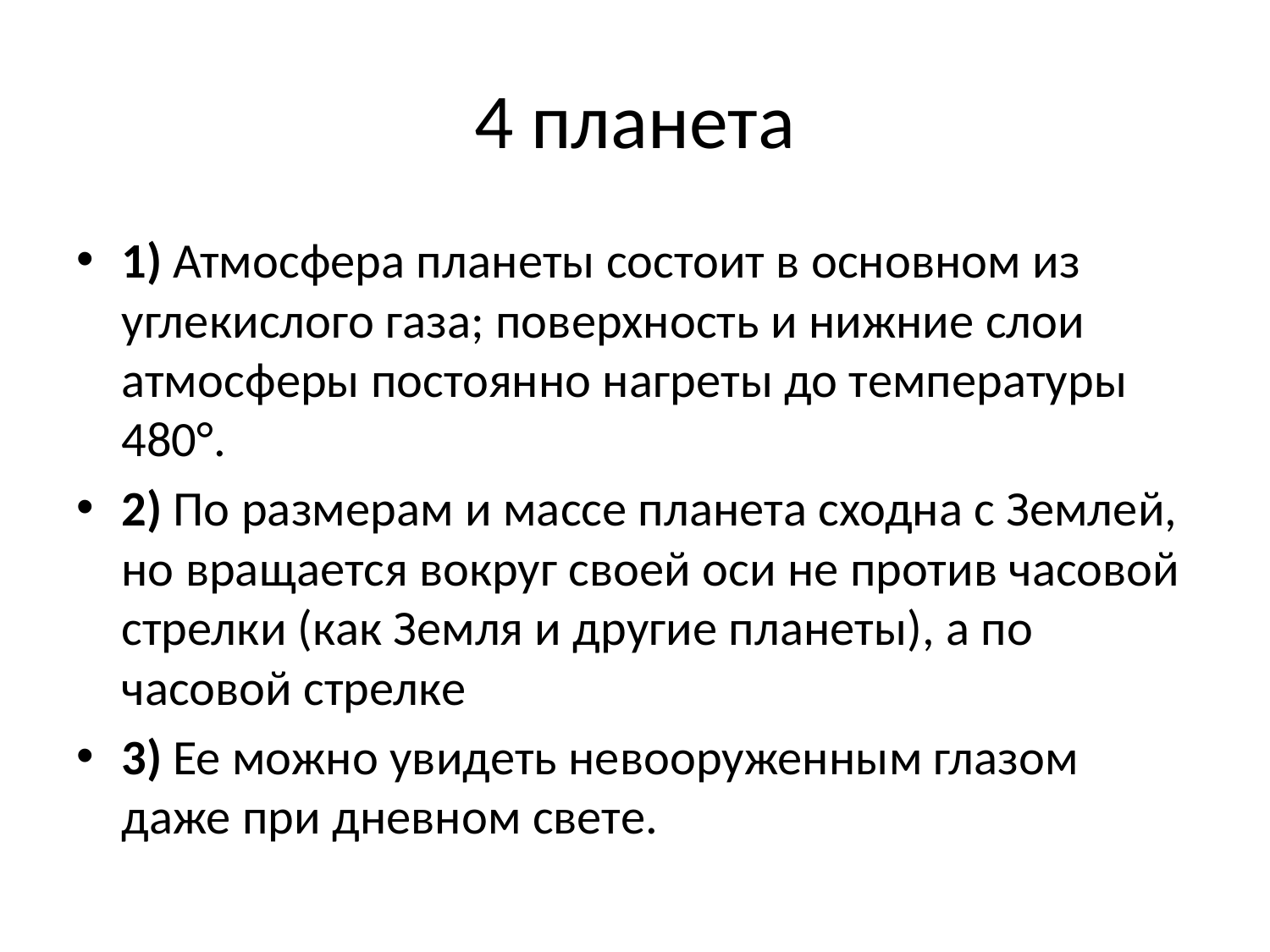

# 4 планета
1) Атмосфера планеты состоит в основном из углекислого газа; поверхность и нижние слои атмосферы постоянно нагреты до температуры 480°.
2) По размерам и массе планета сходна с Землей, но вращается вокруг своей оси не против часовой стрелки (как Земля и другие планеты), а по часовой стрелке
3) Ее можно увидеть невооруженным глазом даже при дневном свете.